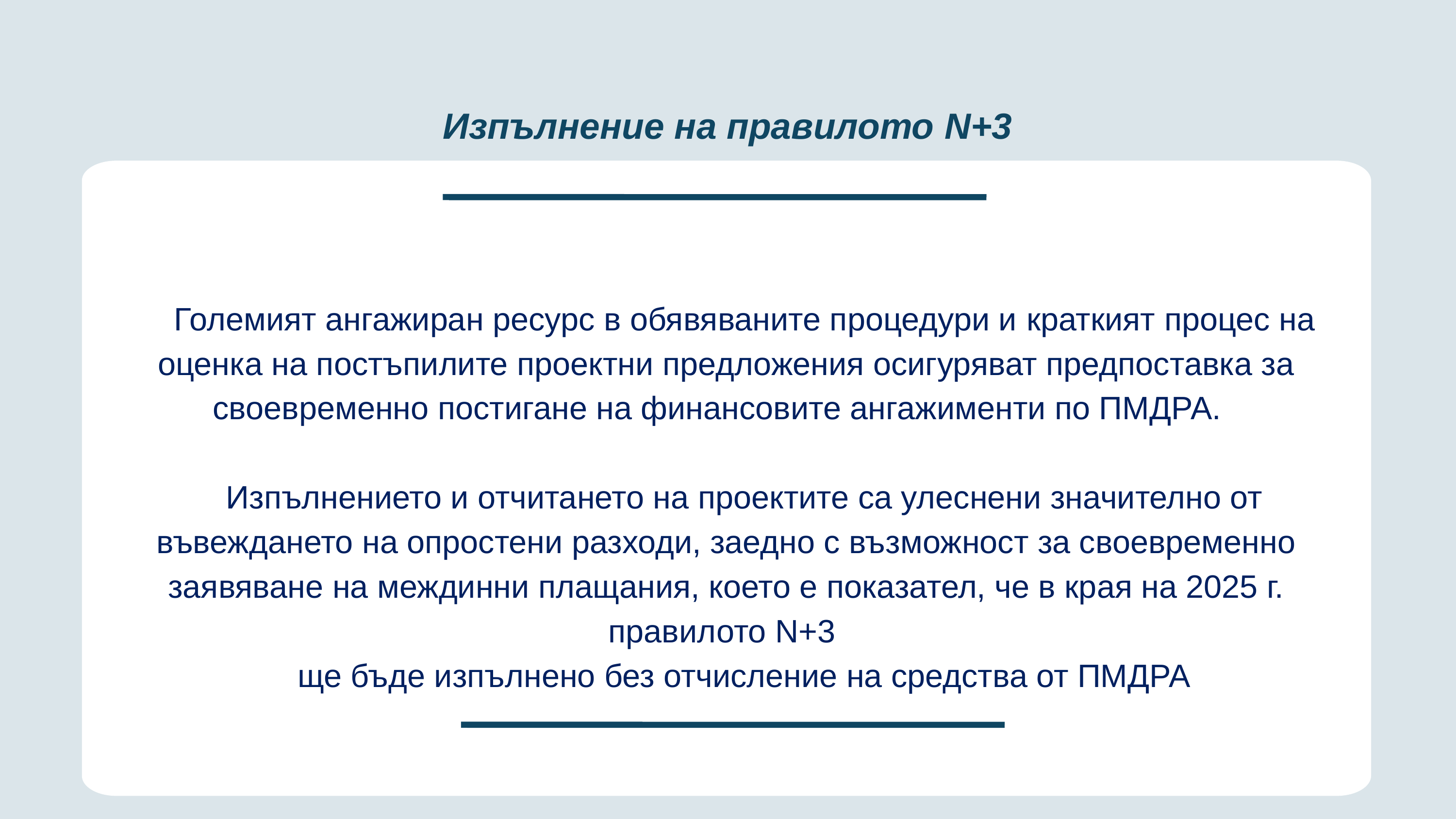

Изпълнение на правилото N+3

Големият ангажиран ресурс в обявяваните процедури и краткият процес на оценка на постъпилите проектни предложения осигуряват предпоставка за своевременно постигане на финансовите ангажименти по ПМДРА.

Изпълнението и отчитането на проектите са улеснени значително от въвеждането на опростени разходи, заедно с възможност за своевременно заявяване на междинни плащания, което е показател, че в края на 2025 г. правилото N+3
ще бъде изпълнено без отчисление на средства от ПМДРА